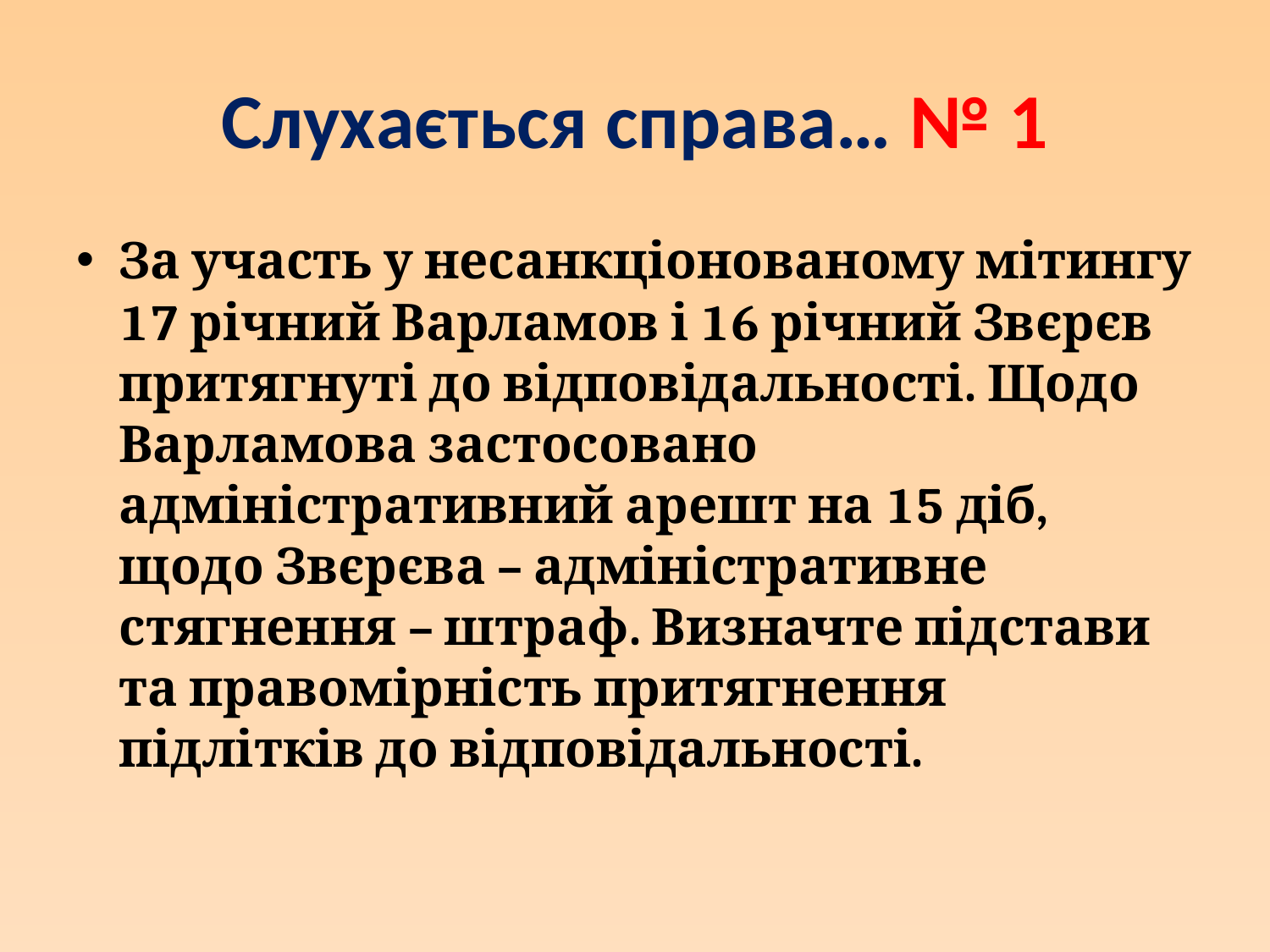

# Слухається справа… № 1
За участь у несанкціонованому мітингу 17 річний Варламов і 16 річний Звєрєв притягнуті до відповідальності. Щодо Варламова застосовано адміністративний арешт на 15 діб, щодо Звєрєва – адміністративне стягнення – штраф. Визначте підстави та правомірність притягнення підлітків до відповідальності.